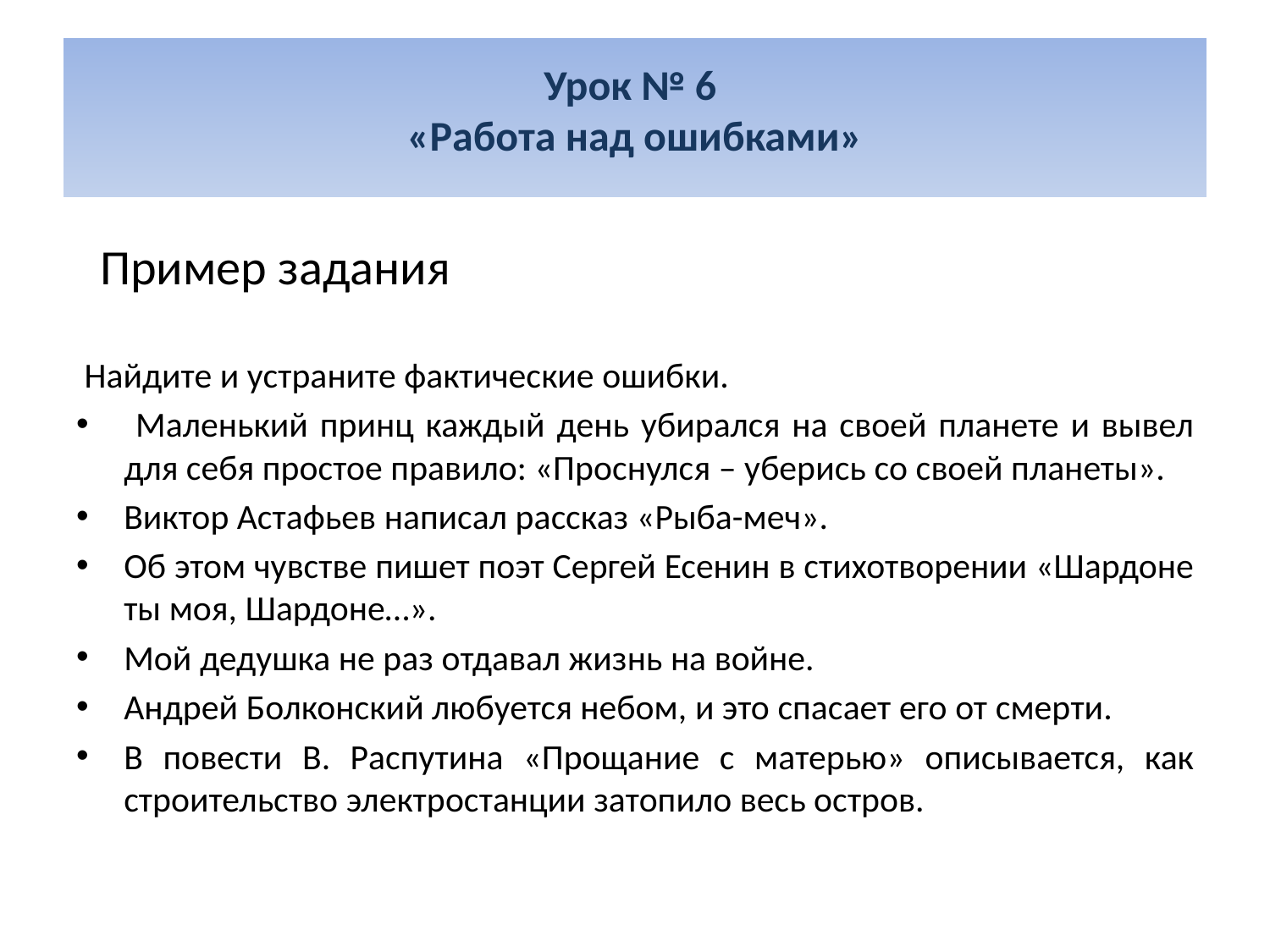

# Урок № 6 «Работа над ошибками»
  Пример задания

 Найдите и устраните фактические ошибки.
 Маленький принц каждый день убирался на своей планете и вывел для себя простое правило: «Проснулся – уберись со своей планеты».
Виктор Астафьев написал рассказ «Рыба-меч».
Об этом чувстве пишет поэт Сергей Есенин в стихотворении «Шардоне ты моя, Шардоне…».
Мой дедушка не раз отдавал жизнь на войне.
Андрей Болконский любуется небом, и это спасает его от смерти.
В повести В. Распутина «Прощание с матерью» описывается, как строительство электростанции затопило весь остров.